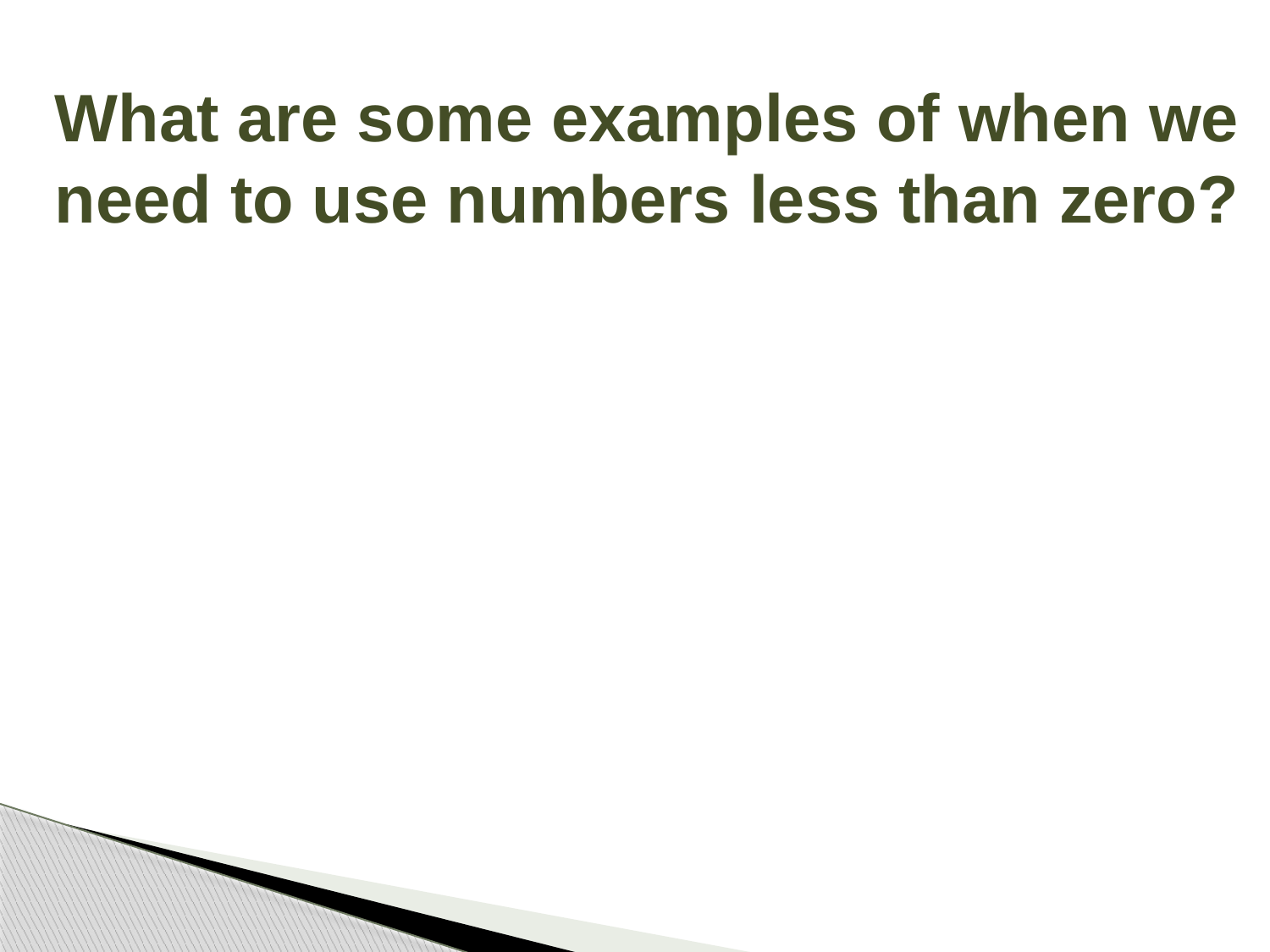

# What are some examples of when we need to use numbers less than zero?